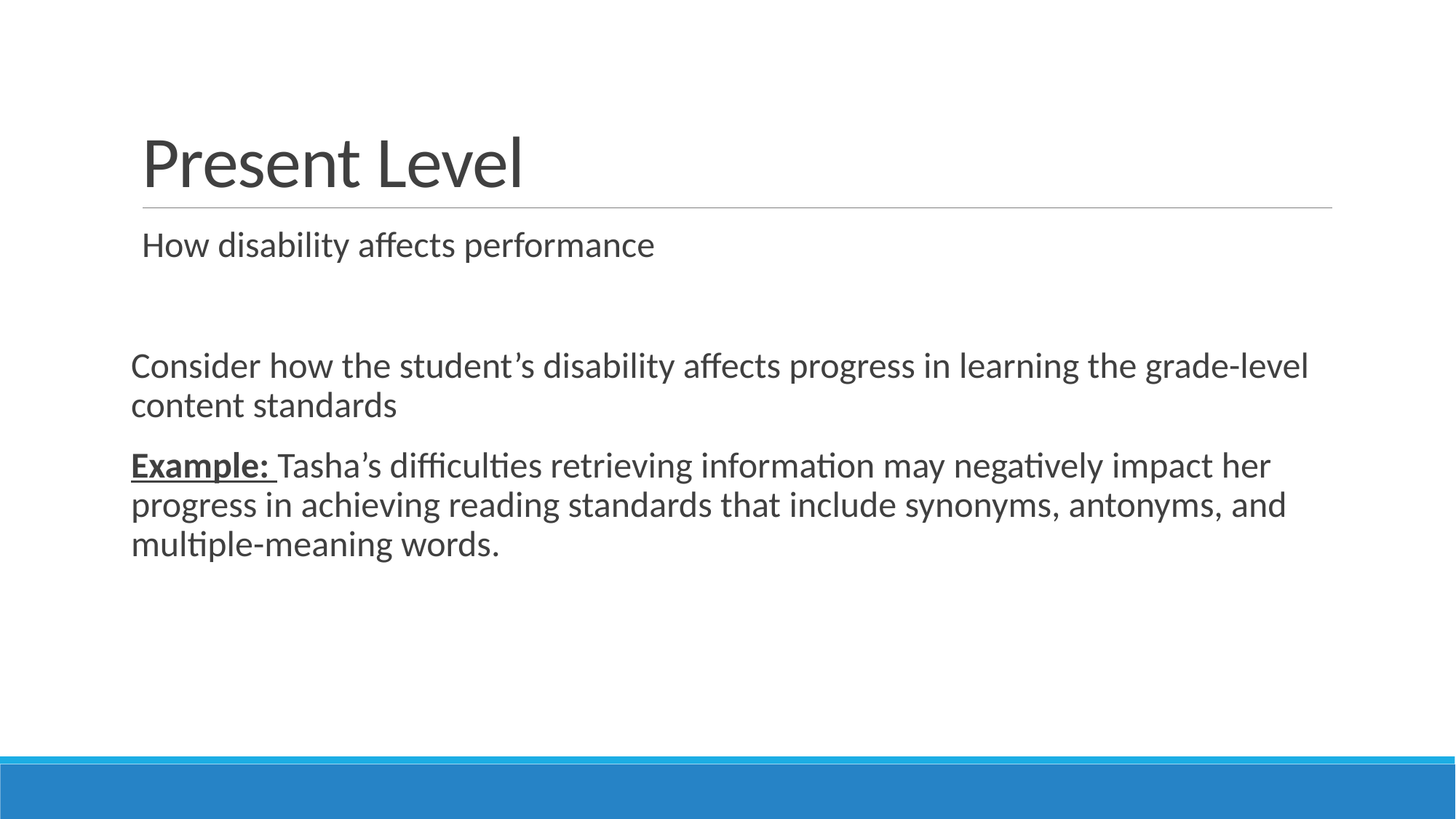

# Present Level
How disability affects performance

Consider how the student’s disability affects progress in learning the grade-level content standards
Example: Tasha’s difficulties retrieving information may negatively impact her progress in achieving reading standards that include synonyms, antonyms, and multiple-meaning words.